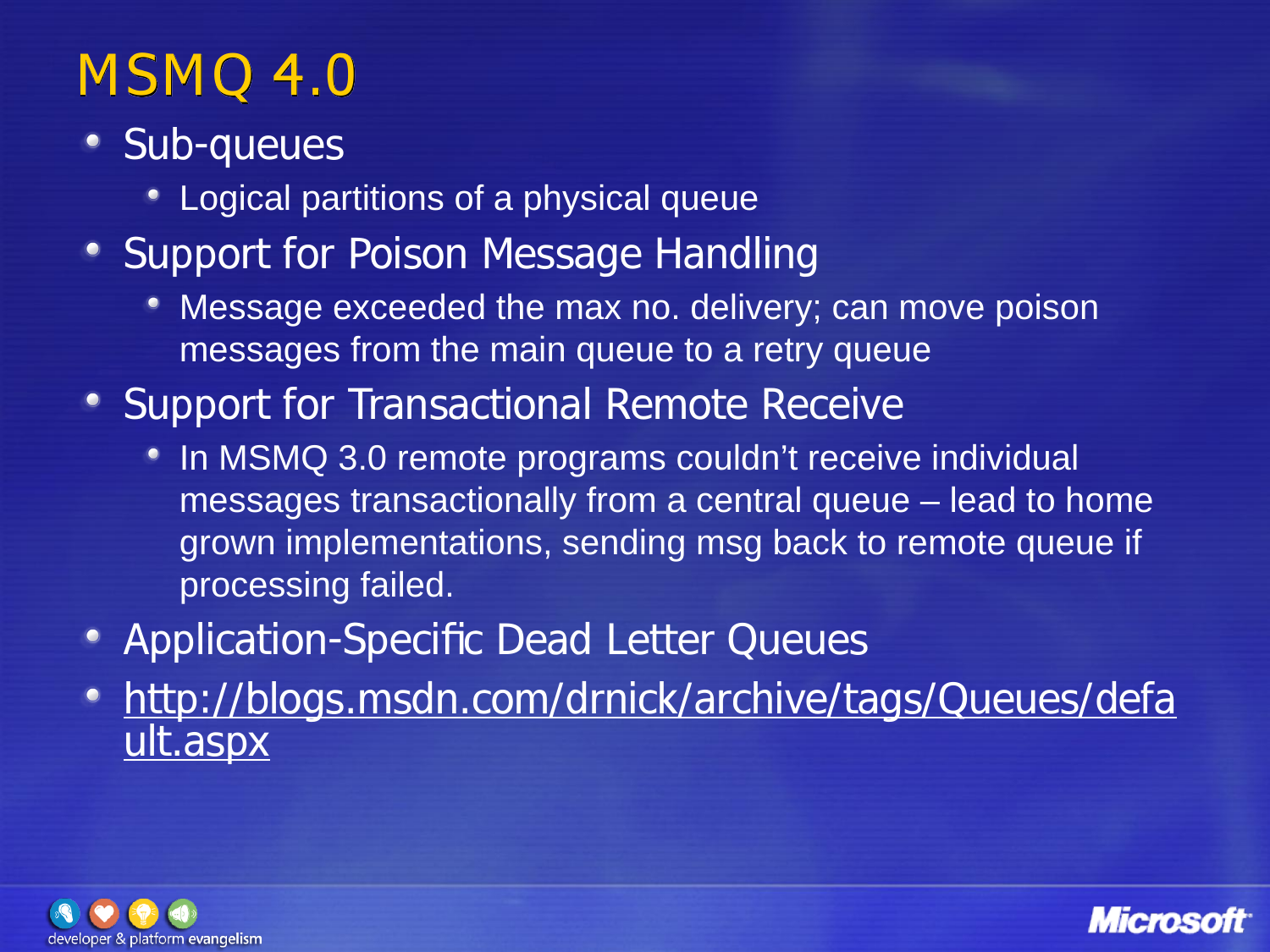

# MSMQ 4.0
Sub-queues
Logical partitions of a physical queue
Support for Poison Message Handling
Message exceeded the max no. delivery; can move poison messages from the main queue to a retry queue
Support for Transactional Remote Receive
In MSMQ 3.0 remote programs couldn’t receive individual messages transactionally from a central queue – lead to home grown implementations, sending msg back to remote queue if processing failed.
Application-Specific Dead Letter Queues
http://blogs.msdn.com/drnick/archive/tags/Queues/default.aspx